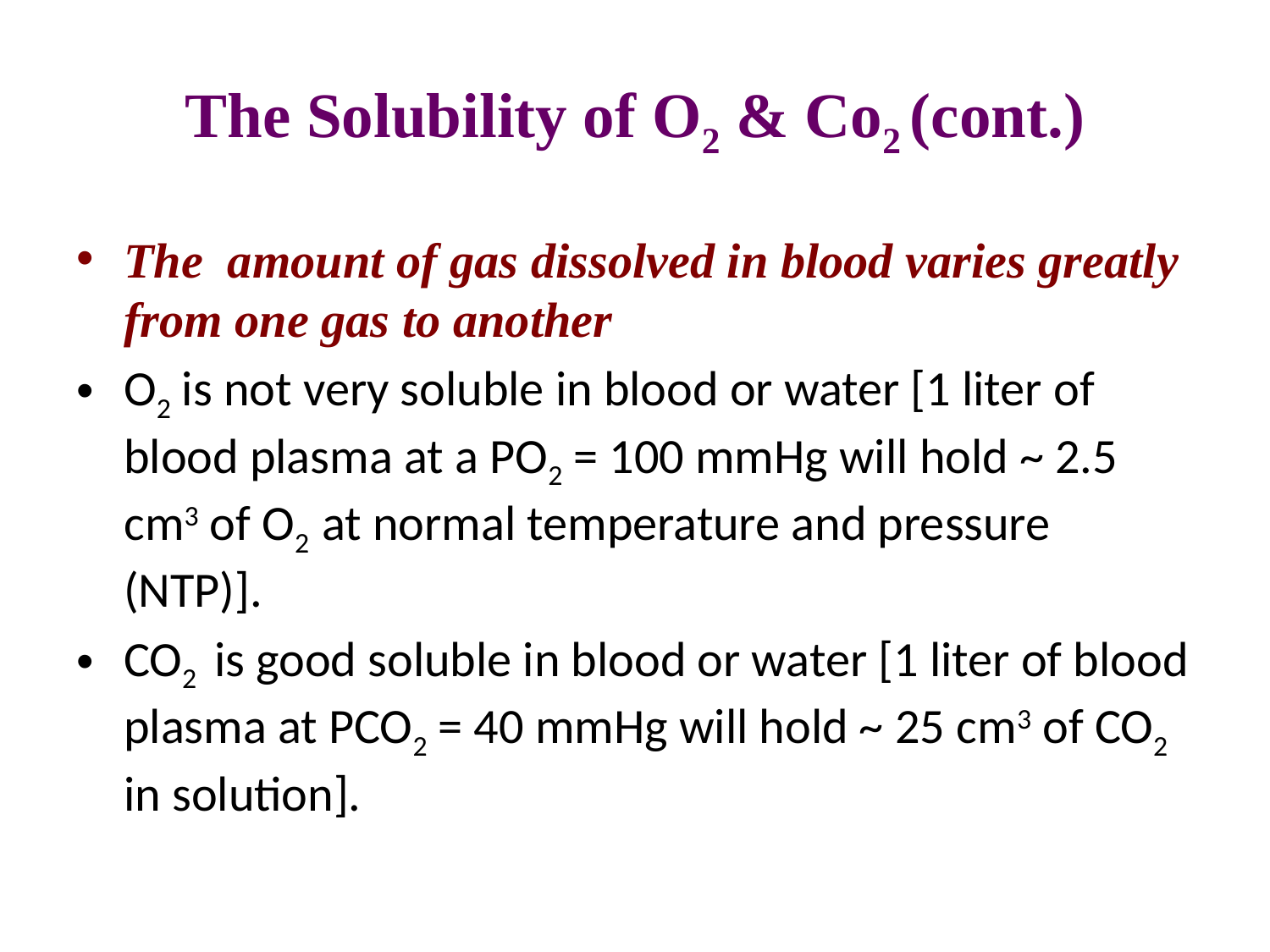

# The Solubility of O2 & Co2 (cont.)
The  amount of gas dissolved in blood varies greatly from one gas to another
O2 is not very soluble in blood or water [1 liter of blood plasma at a PO2 = 100 mmHg will hold ~ 2.5 cm3 of O2  at normal temperature and pressure (NTP)].
CO2  is good soluble in blood or water [1 liter of blood plasma at PCO2 = 40 mmHg will hold ~ 25 cm3 of CO2  in solution].